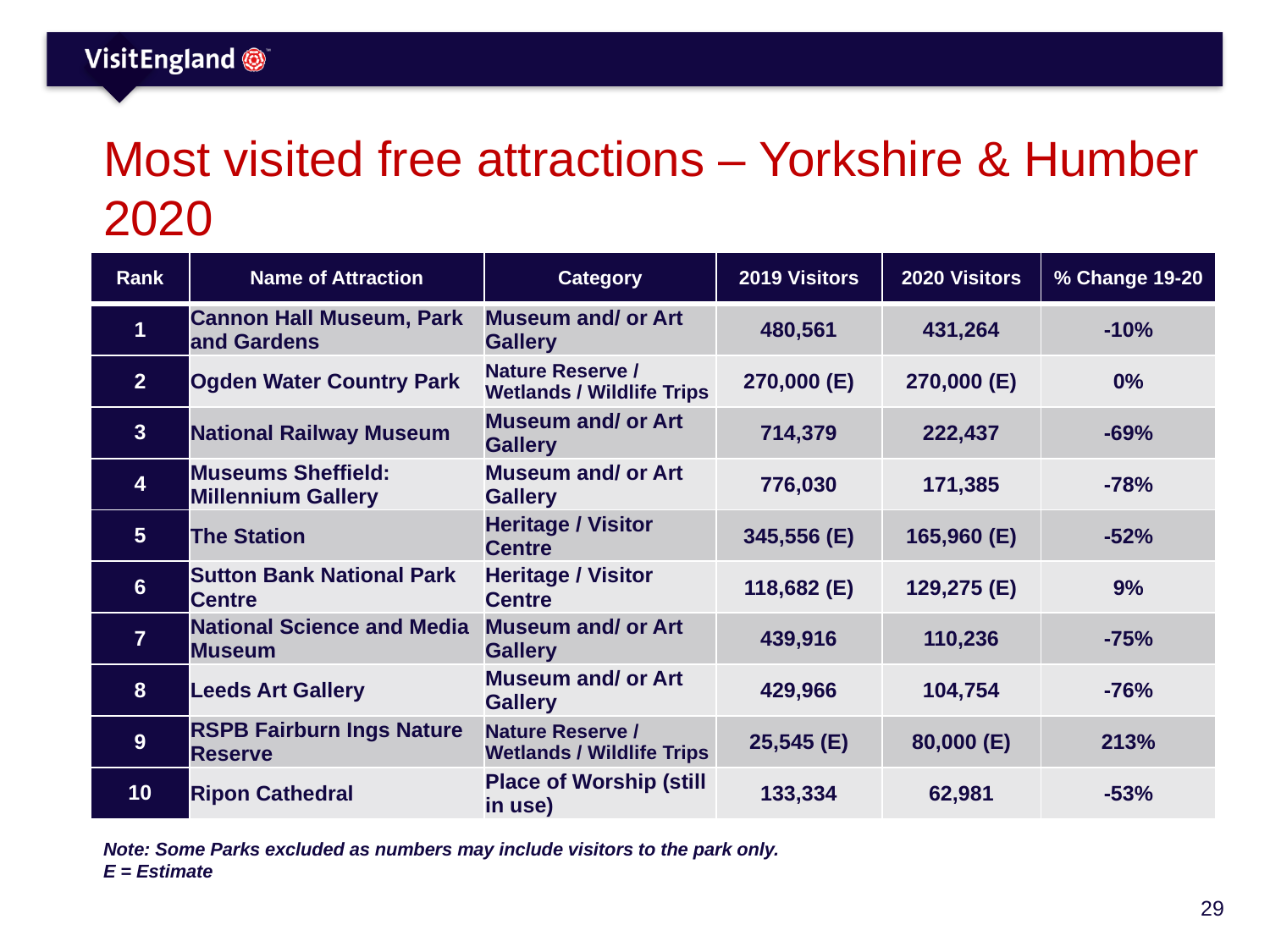

# Most visited free attractions – Yorkshire & Humber 2020 (1/2)
| Rank | Name of Attraction | Category | 2019 Visitors | 2020 Visitors | % Change 19-20 |
| --- | --- | --- | --- | --- | --- |
| 1 | Cannon Hall Museum, Park and Gardens | Museum and/ or Art Gallery | 480,561 | 431,264 | -10% |
| 2 | Ogden Water Country Park | Nature Reserve / Wetlands / Wildlife Trips | 270,000 (E) | 270,000 (E) | 0% |
| 3 | National Railway Museum | Museum and/ or Art Gallery | 714,379 | 222,437 | -69% |
| 4 | Museums Sheffield: Millennium Gallery | Museum and/ or Art Gallery | 776,030 | 171,385 | -78% |
| 5 | The Station | Heritage / Visitor Centre | 345,556 (E) | 165,960 (E) | -52% |
| 6 | Sutton Bank National Park Centre | Heritage / Visitor Centre | 118,682 (E) | 129,275 (E) | 9% |
| 7 | National Science and Media Museum | Museum and/ or Art Gallery | 439,916 | 110,236 | -75% |
| 8 | Leeds Art Gallery | Museum and/ or Art Gallery | 429,966 | 104,754 | -76% |
| 9 | RSPB Fairburn Ings Nature Reserve | Nature Reserve / Wetlands / Wildlife Trips | 25,545 (E) | 80,000 (E) | 213% |
| 10 | Ripon Cathedral | Place of Worship (still in use) | 133,334 | 62,981 | -53% |
Note: Some Parks excluded as numbers may include visitors to the park only.
E = Estimate